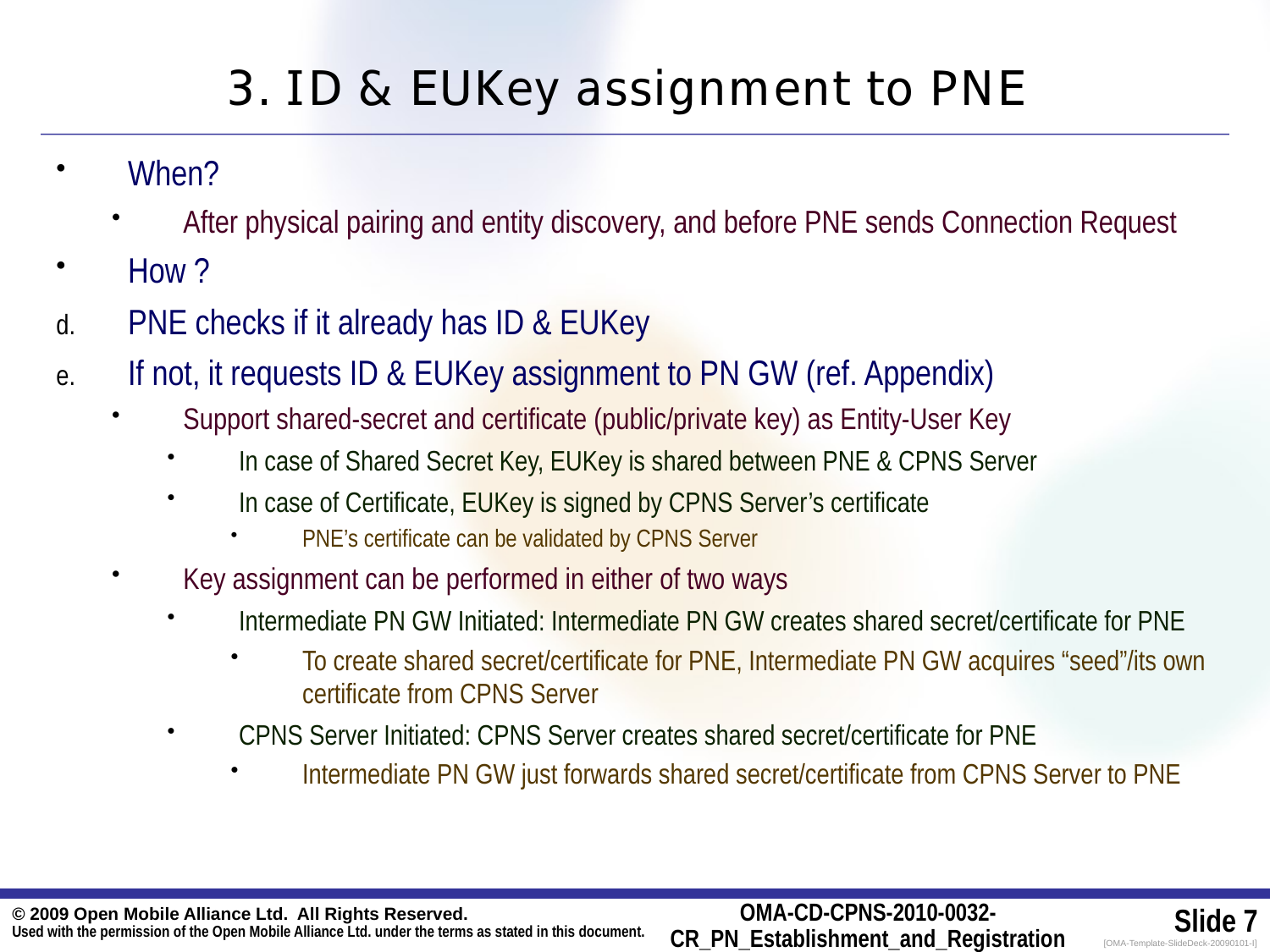

3. ID & EUKey assignment to PNE
When?
After physical pairing and entity discovery, and before PNE sends Connection Request
How ?
PNE checks if it already has ID & EUKey
If not, it requests ID & EUKey assignment to PN GW (ref. Appendix)
Support shared-secret and certificate (public/private key) as Entity-User Key
In case of Shared Secret Key, EUKey is shared between PNE & CPNS Server
In case of Certificate, EUKey is signed by CPNS Server’s certificate
PNE’s certificate can be validated by CPNS Server
Key assignment can be performed in either of two ways
Intermediate PN GW Initiated: Intermediate PN GW creates shared secret/certificate for PNE
To create shared secret/certificate for PNE, Intermediate PN GW acquires “seed”/its own certificate from CPNS Server
CPNS Server Initiated: CPNS Server creates shared secret/certificate for PNE
Intermediate PN GW just forwards shared secret/certificate from CPNS Server to PNE